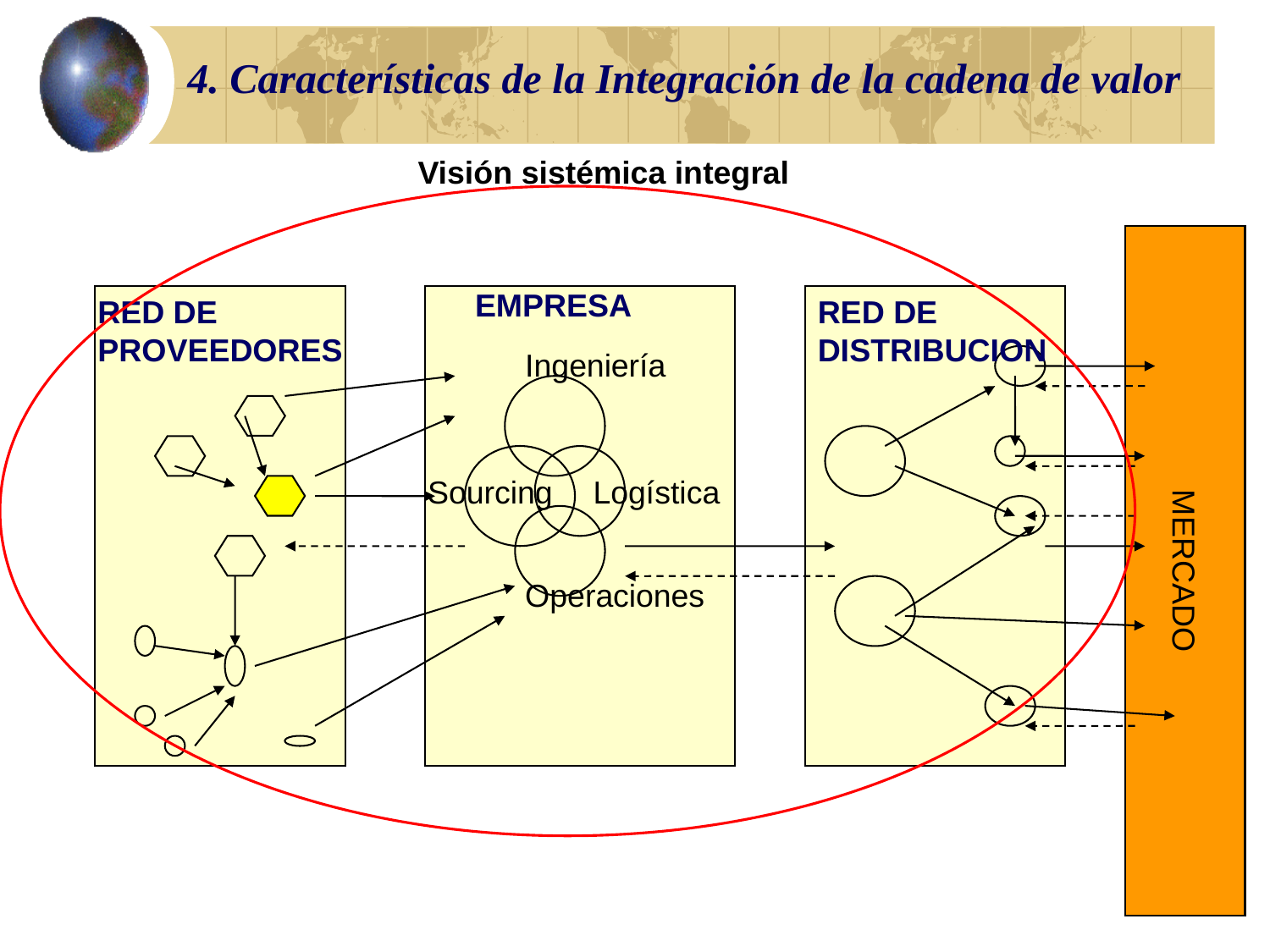

# 4. Características de la Integración de la cadena de valor
Visión sistémica integral

MERCADO
EMPRESA
RED DE
PROVEEDORES

RED DE
DISTRIBUCION
Ingeniería

	   Logística

Sourcing

Operaciones